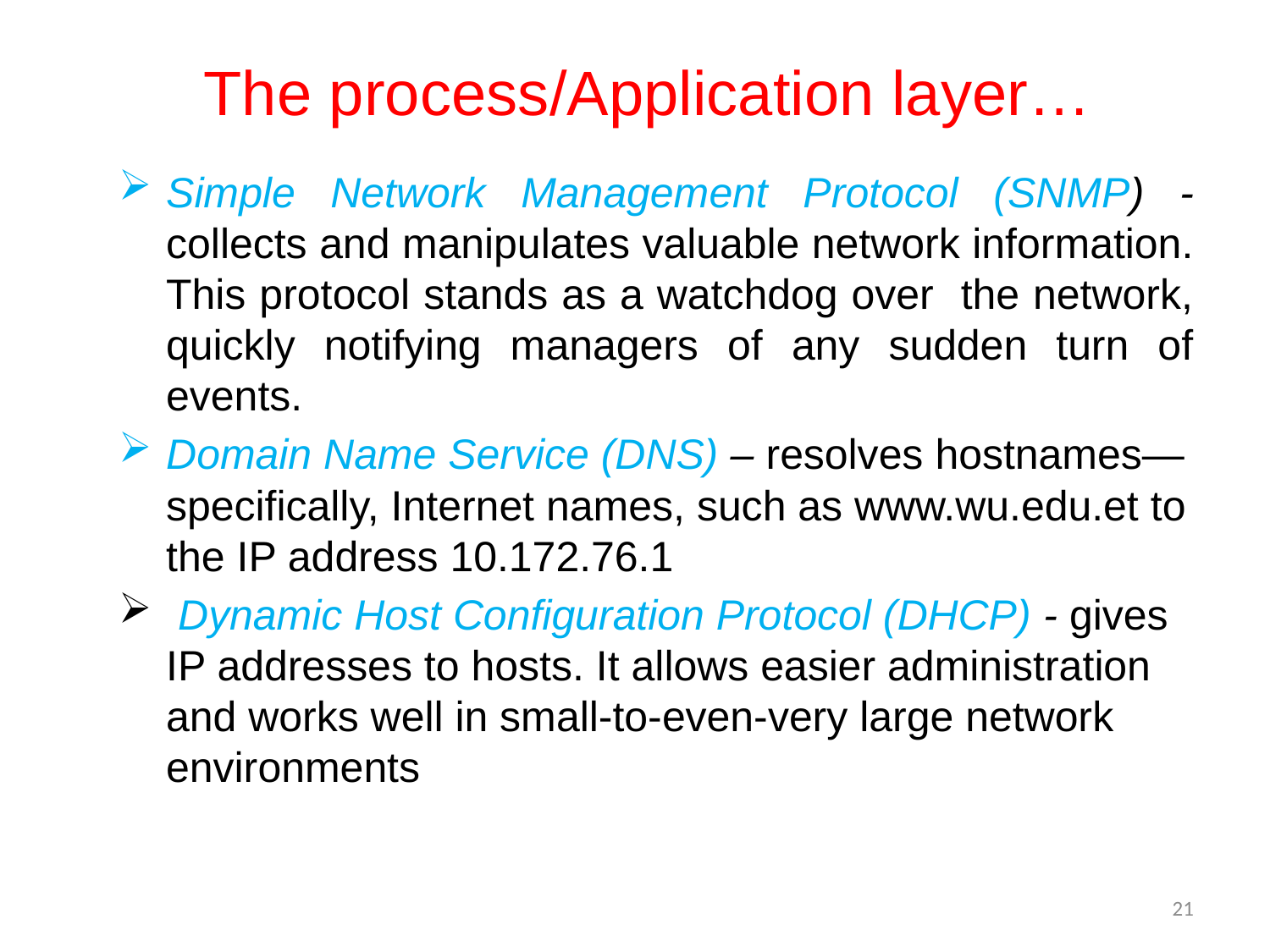

# The process/Application layer…
Simple Network Management Protocol (SNMP) -collects and manipulates valuable network information. This protocol stands as a watchdog over  the network, quickly notifying managers of any sudden turn of events.
Domain Name Service (DNS) – resolves hostnames—specifically, Internet names, such as www.wu.edu.et to the IP address 10.172.76.1
 Dynamic Host Configuration Protocol (DHCP) - gives IP addresses to hosts. It allows easier administration and works well in small-to-even-very large network environments

21